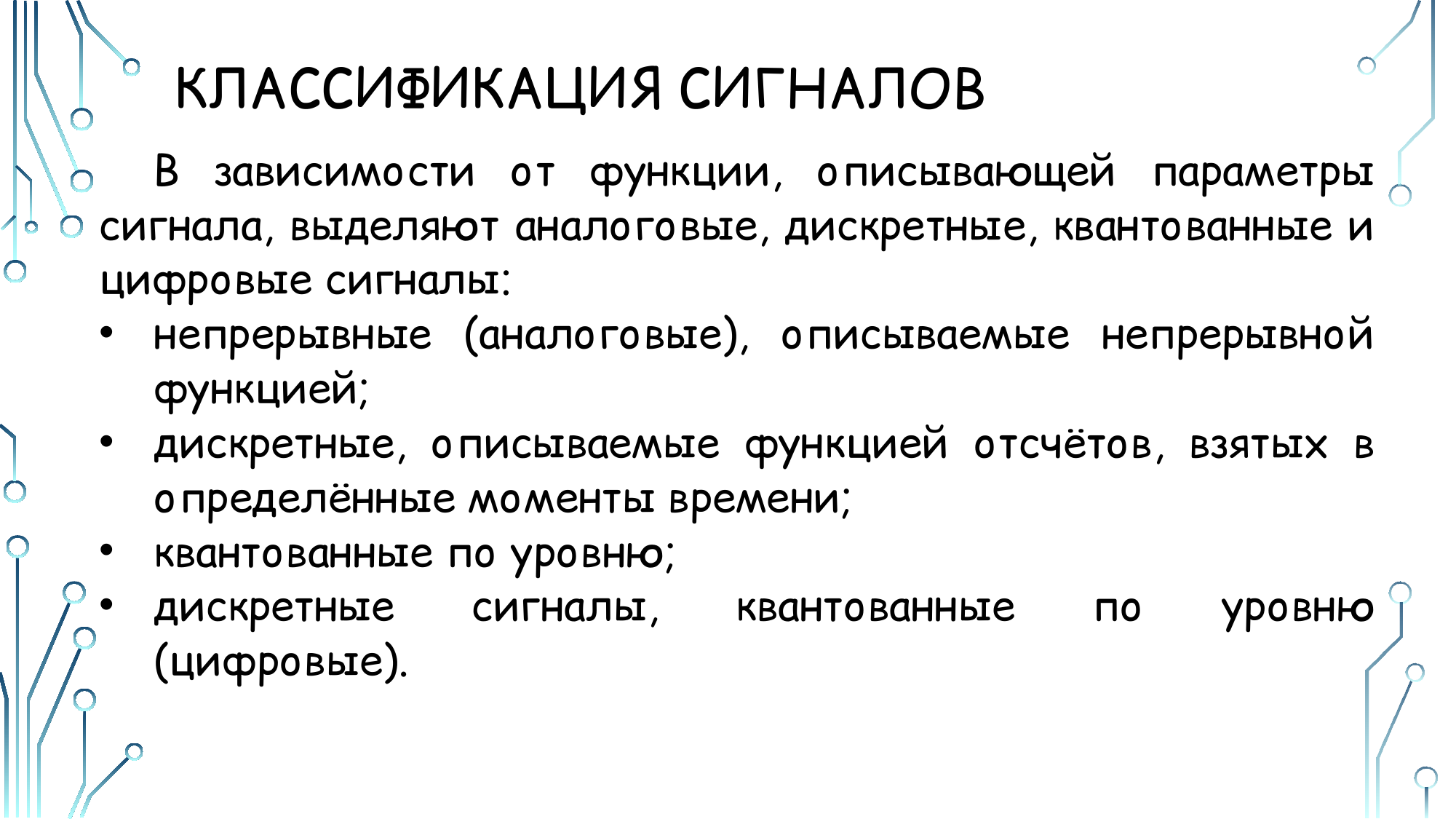

# Классификация СИГНАЛОВ
В зависимости от функции, описывающей параметры сигнала, выделяют аналоговые, дискретные, квантованные и цифровые сигналы:
непрерывные (аналоговые), описываемые непрерывной функцией;
дискретные, описываемые функцией отсчётов, взятых в определённые моменты времени;
квантованные по уровню;
дискретные сигналы, квантованные по уровню (цифровые).